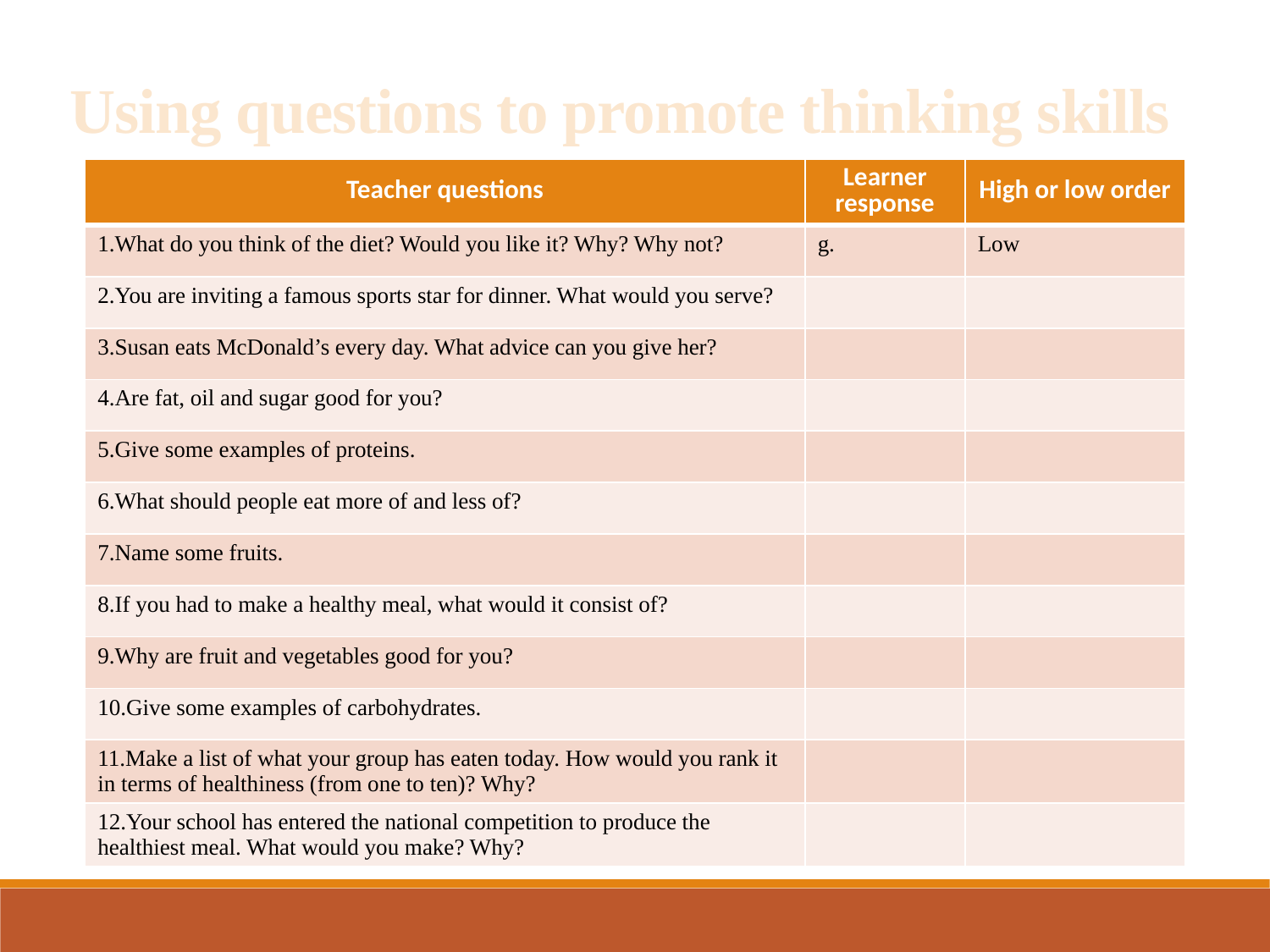

Using questions to promote thinking skills
| Teacher questions | Learner response | High or low order |
| --- | --- | --- |
| 1.What do you think of the diet? Would you like it? Why? Why not? | g. | Low |
| 2.You are inviting a famous sports star for dinner. What would you serve? |  |  |
| 3.Susan eats McDonald’s every day. What advice can you give her? |  |  |
| 4.Are fat, oil and sugar good for you? |  |  |
| 5.Give some examples of proteins. |  |  |
| 6.What should people eat more of and less of? |  |  |
| 7.Name some fruits. |  |  |
| 8.If you had to make a healthy meal, what would it consist of? |  |  |
| 9.Why are fruit and vegetables good for you? |  |  |
| 10.Give some examples of carbohydrates. |  |  |
| 11.Make a list of what your group has eaten today. How would you rank it in terms of healthiness (from one to ten)? Why? |  |  |
| 12.Your school has entered the national competition to produce the healthiest meal. What would you make? Why? |  |  |